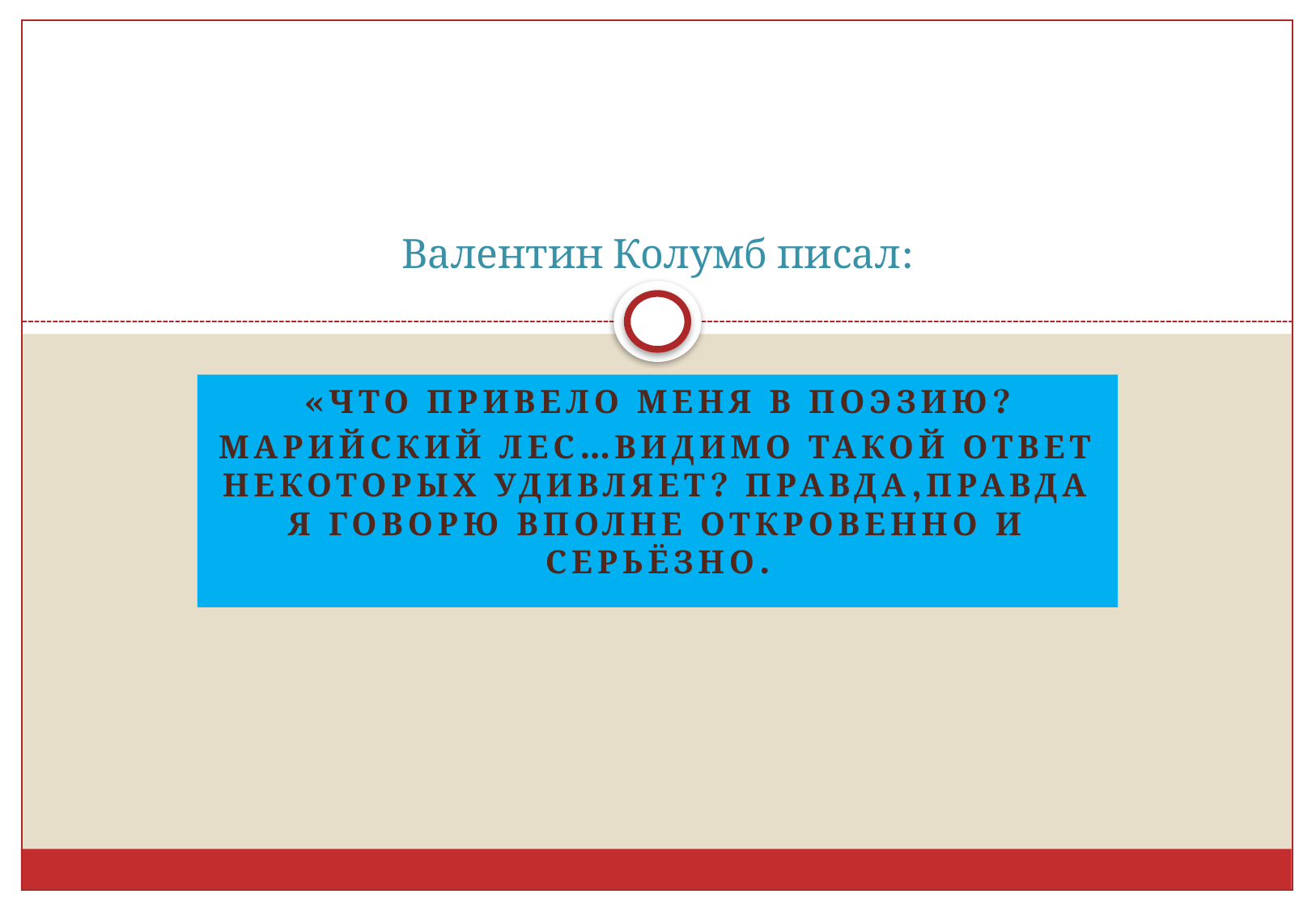

# Валентин Колумб писал:
«Что привело меня в поэзию?
Марийский Лес…Видимо такой ответ некоторых удивляет? Правда,правда я говорю вполне откровенно и серьёзно.